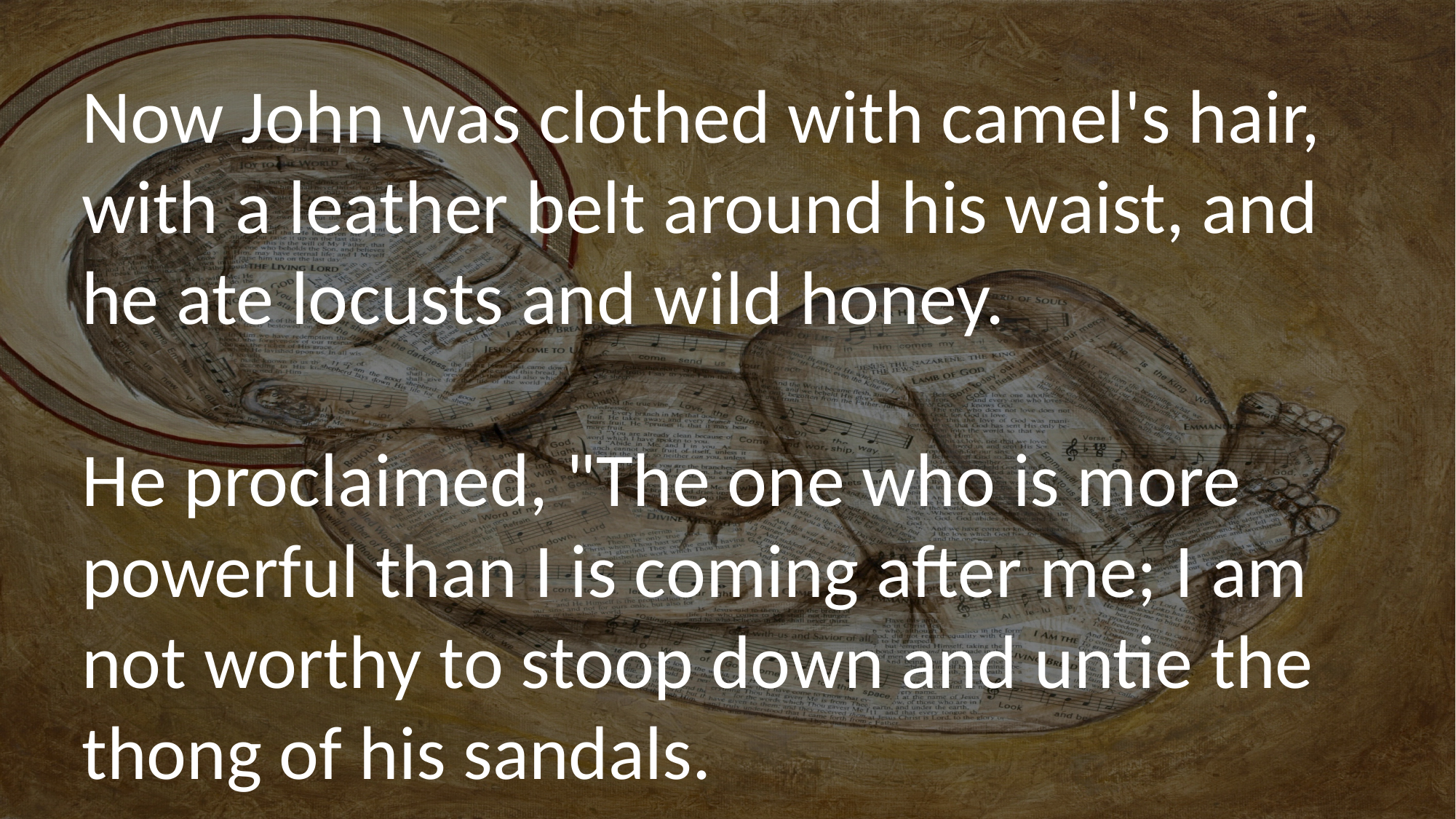

Now John was clothed with camel's hair, with a leather belt around his waist, and he ate locusts and wild honey.

He proclaimed, "The one who is more powerful than I is coming after me; I am not worthy to stoop down and untie the thong of his sandals.